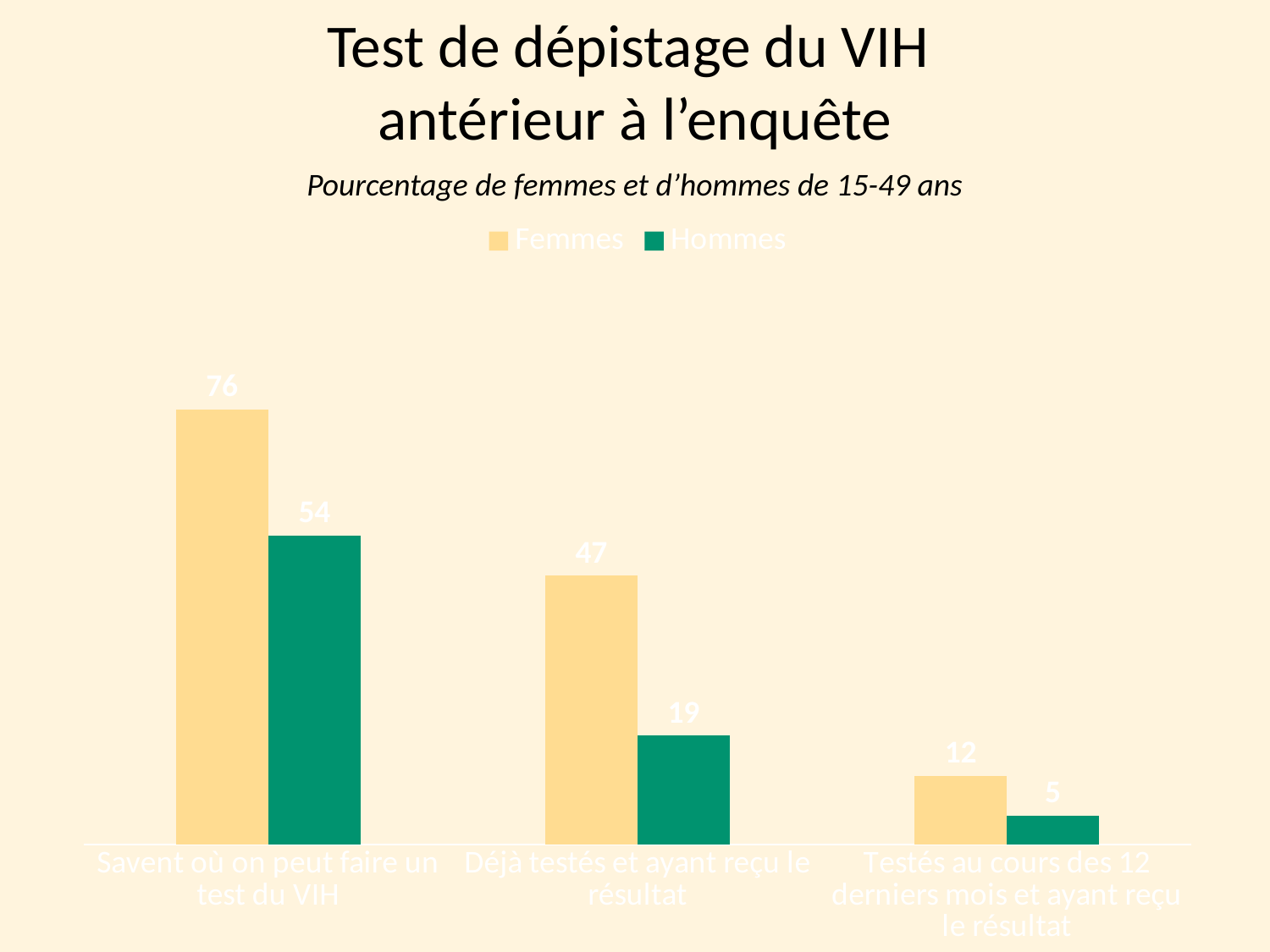

# Test de dépistage du VIH antérieur à l’enquête
Pourcentage de femmes et d’hommes de 15-49 ans

### Chart

| Category | Femmes | Hommes |
|---|---|---|
| Savent où on peut faire un test du VIH | 76.0 | 54.0 |
| Déjà testés et ayant reçu le résultat | 47.0 | 19.0 |
| Testés au cours des 12 derniers mois et ayant reçu le résultat | 12.0 | 5.0 |